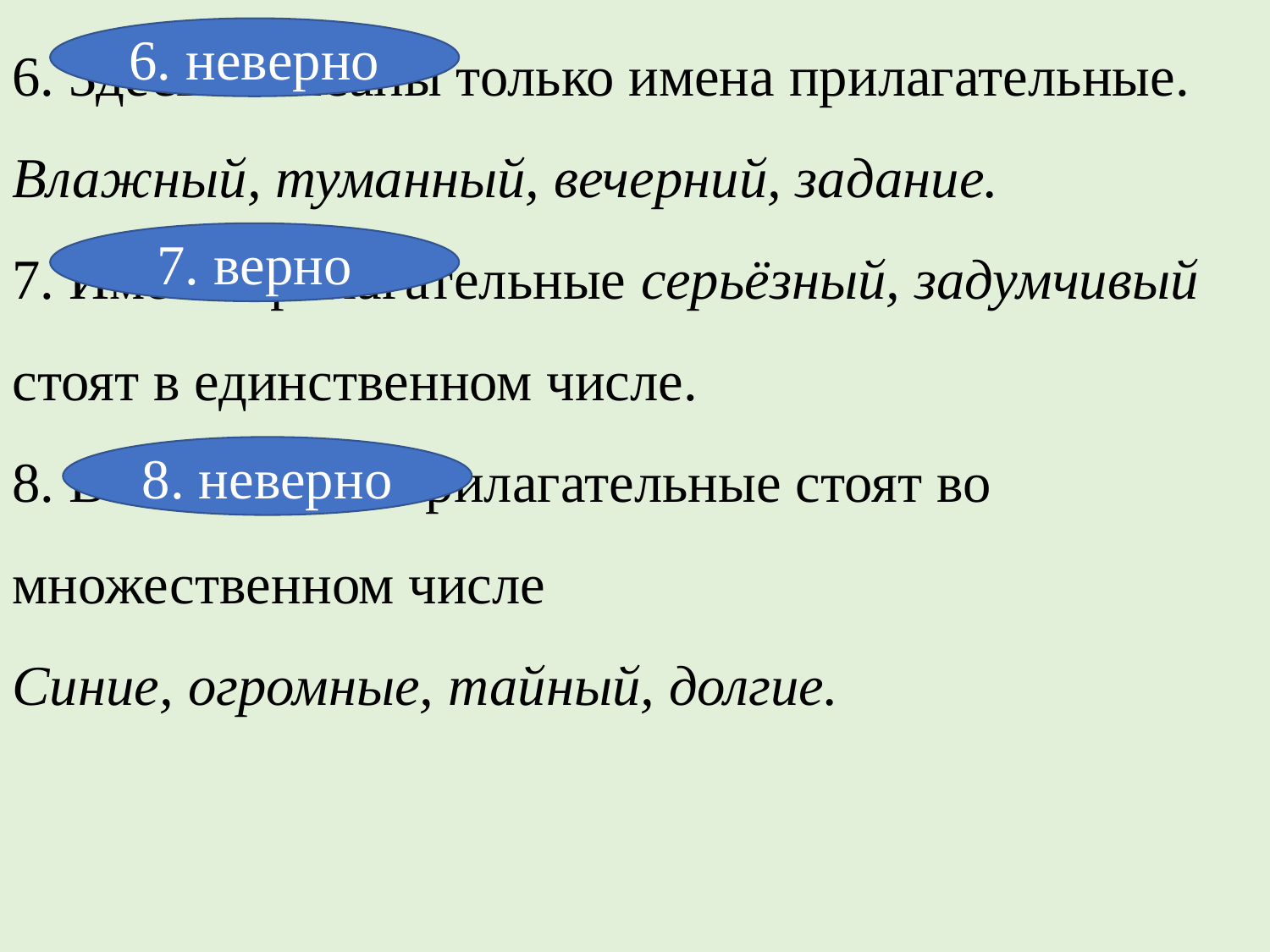

6. Здесь записаны только имена прилагательные.
Влажный, туманный, вечерний, задание.
7. Имена прилагательные серьёзный, задумчивый стоят в единственном числе.
8. Все эти мена прилагательные стоят во множественном числе
Синие, огромные, тайный, долгие.
6. неверно
7. верно
8. неверно